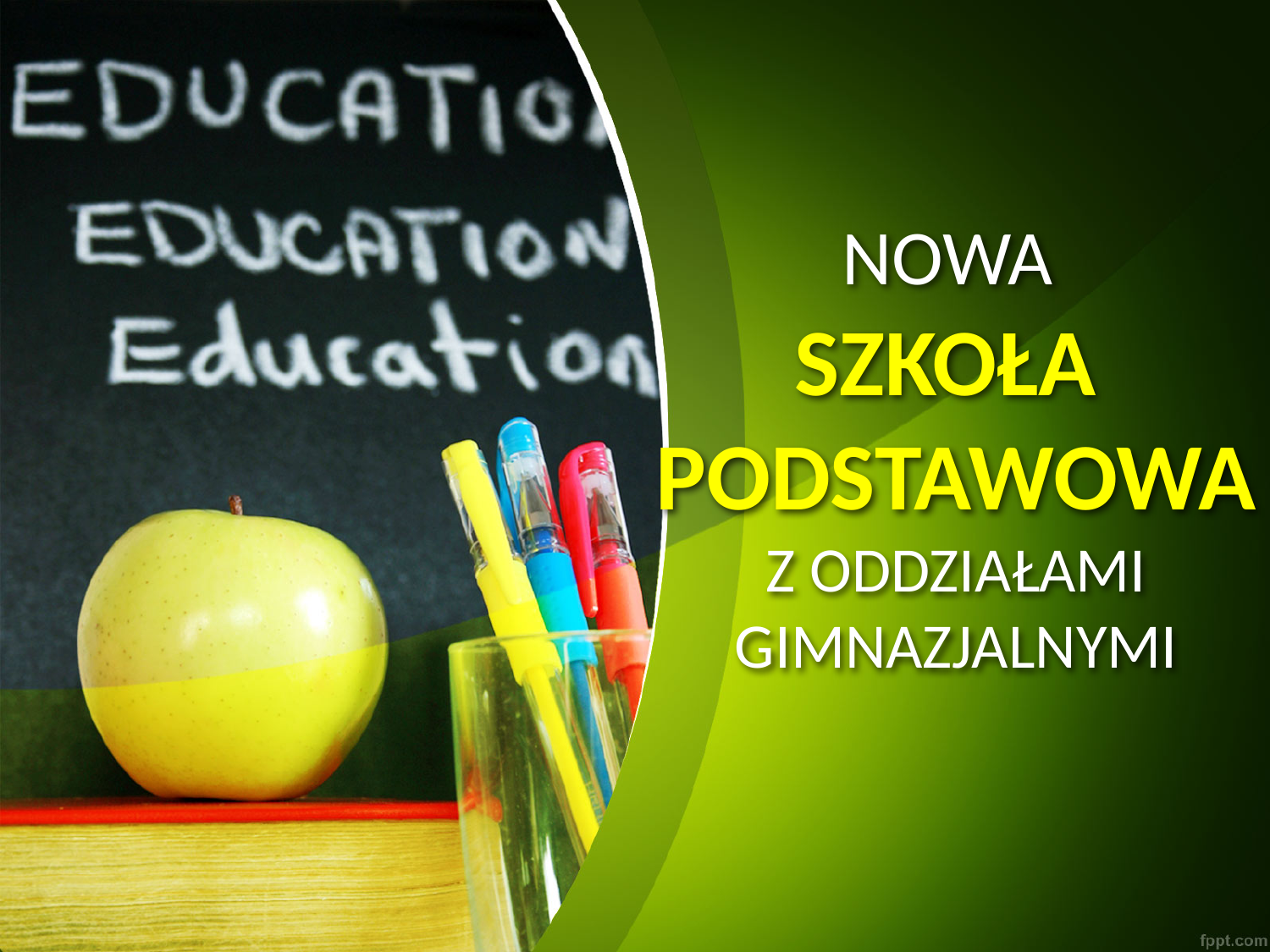

# NOWA SZKOŁA PODSTAWOWA Z ODDZIAŁAMI GIMNAZJALNYMI